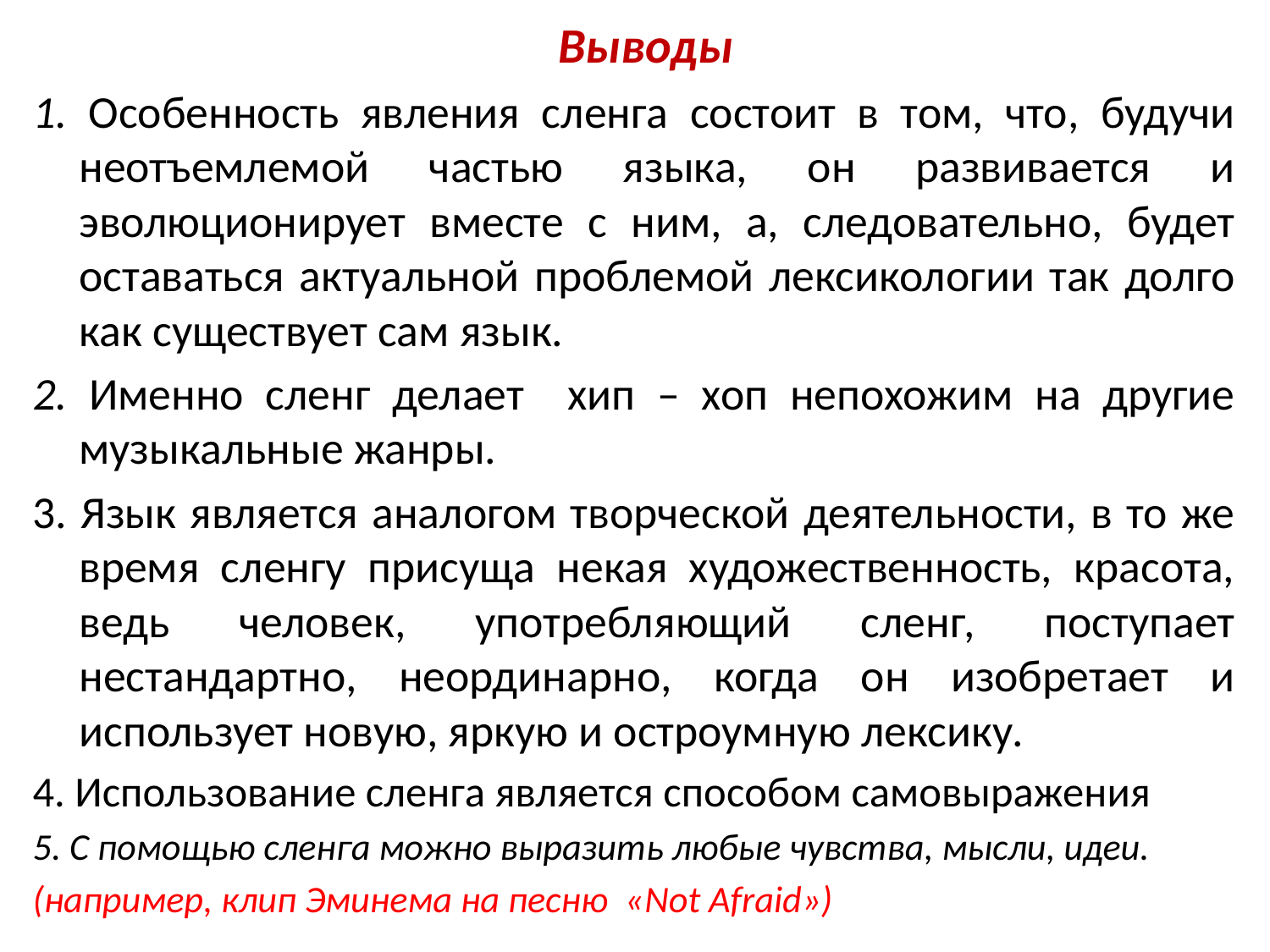

# Выводы
1. Особенность явления сленга состоит в том, что, будучи неотъемлемой частью языка, он развивается и эволюционирует вместе с ним, а, следовательно, будет оставаться актуальной проблемой лексикологии так долго как существует сам язык.
2. Именно сленг делает  хип – хоп непохожим на другие музыкальные жанры.
3. Язык является аналогом творческой деятельности, в то же время сленгу присуща некая художественность, красота, ведь человек, употребляющий сленг, поступает нестандартно, неординарно, когда он изобретает и использует новую, яркую и остроумную лексику.
4. Использование сленга является способом самовыражения
5. С помощью сленга можно выразить любые чувства, мысли, идеи.
(например, клип Эминема на песню  «Not Afraid»)